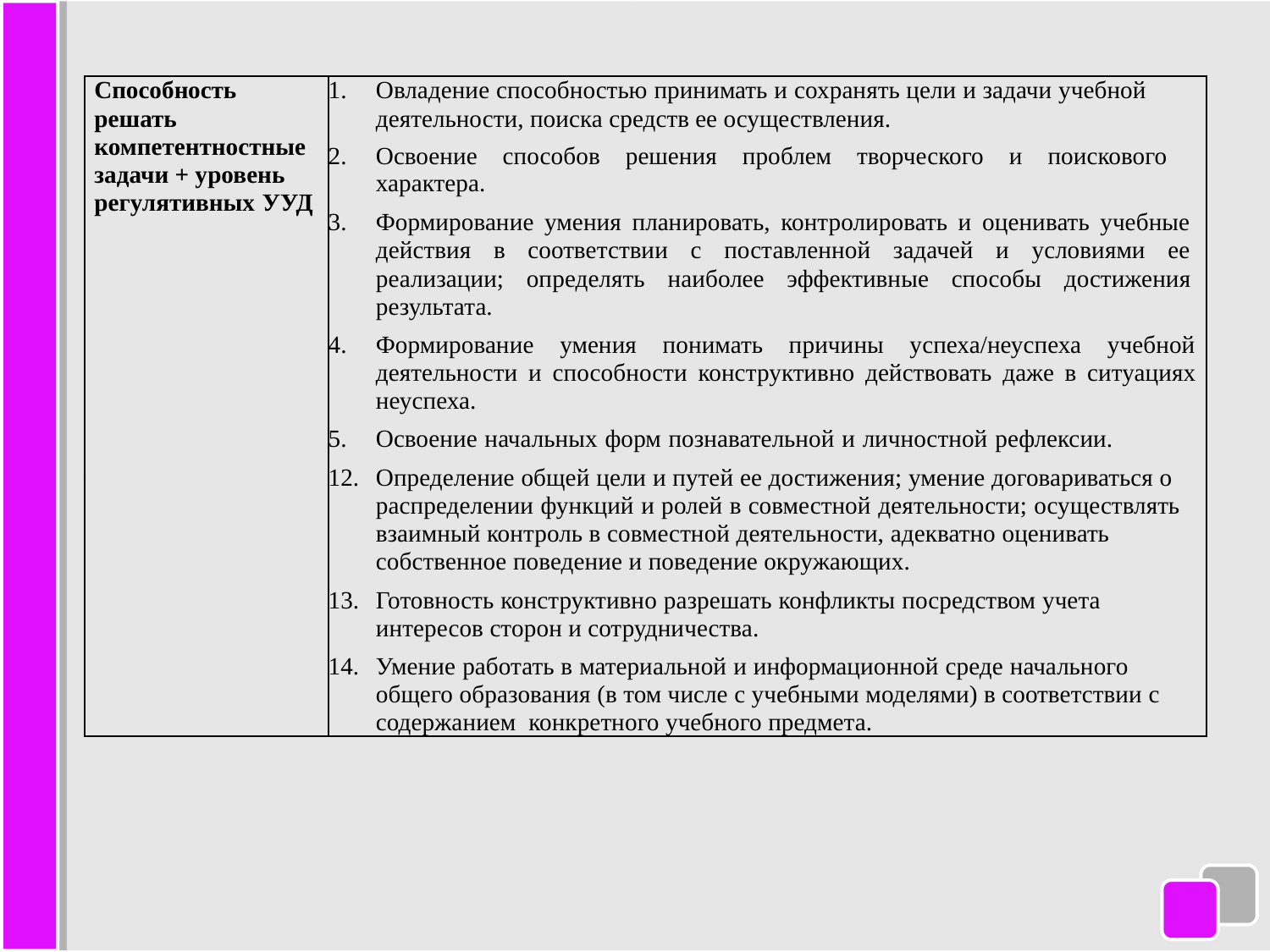

#
| Способность решать компетентностные задачи + уровень регулятивных УУД | Овладение способностью принимать и сохранять цели и задачи учебной деятельности, поиска средств ее осуществления. Освоение способов решения проблем творческого и поискового характера. Формирование умения планировать, контролировать и оценивать учебные действия в соответствии с поставленной задачей и условиями ее реализации; определять наиболее эффективные способы достижения результата. Формирование умения понимать причины успеха/неуспеха учебной деятельности и способности конструктивно действовать даже в ситуациях неуспеха. Освоение начальных форм познавательной и личностной рефлексии. Определение общей цели и путей ее достижения; умение договариваться о распределении функций и ролей в совместной деятельности; осуществлять взаимный контроль в совместной деятельности, адекватно оценивать собственное поведение и поведение окружающих. Готовность конструктивно разрешать конфликты посредством учета интересов сторон и сотрудничества. Умение работать в материальной и информационной среде начального общего образования (в том числе с учебными моделями) в соответствии с содержанием конкретного учебного предмета. |
| --- | --- |